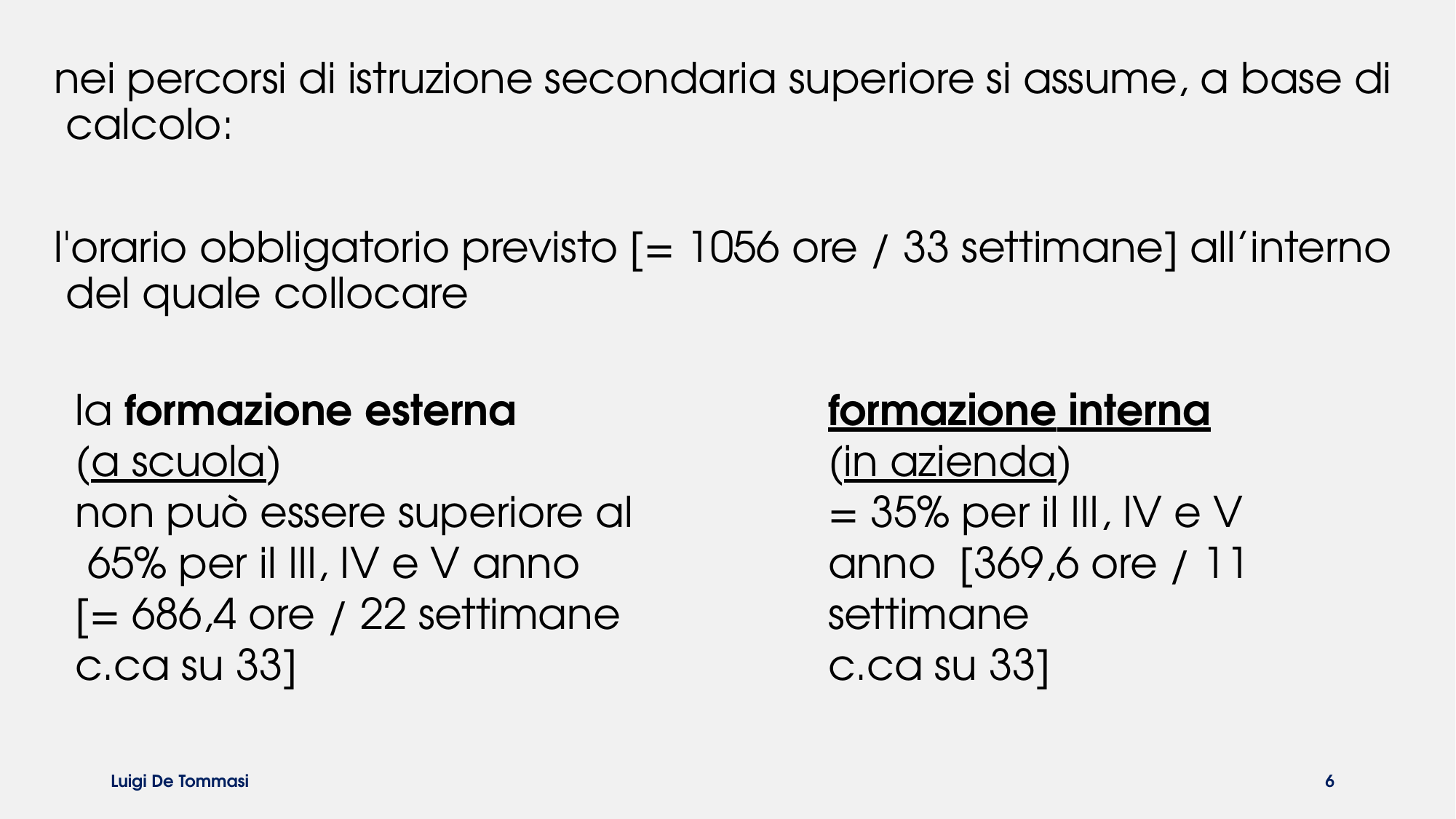

nei percorsi di istruzione secondaria superiore si assume, a base di  calcolo:

l'orario obbligatorio previsto [= 1056 ore / 33 settimane] all’interno  del quale collocare
la formazione esterna
(a scuola)
non può essere superiore al  65% per il III, IV e V anno
[= 686,4 ore / 22 settimane
c.ca su 33]
formazione interna
(in azienda)
= 35% per il III, IV e V anno  [369,6 ore / 11 settimane
c.ca su 33]
Luigi De Tommasi
6